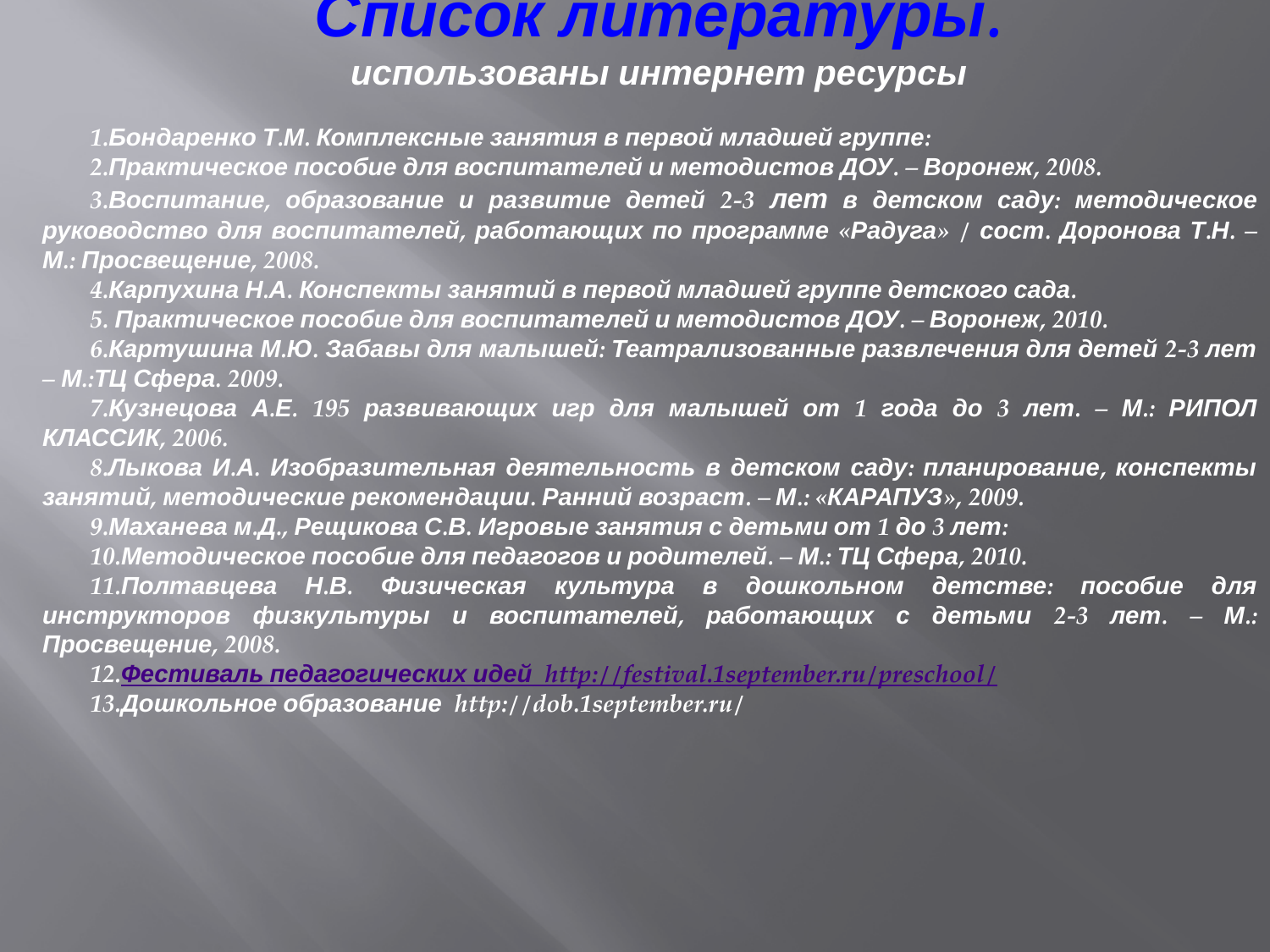

Список литературы.
использованы интернет ресурсы

Бондаренко Т.М. Комплексные занятия в первой младшей группе:
Практическое пособие для воспитателей и методистов ДОУ. – Воронеж, 2008.
Воспитание, образование и развитие детей 2-3 лет в детском саду: методическое руководство для воспитателей, работающих по программе «Радуга» / сост. Доронова Т.Н. – М.: Просвещение, 2008.
Карпухина Н.А. Конспекты занятий в первой младшей группе детского сада.
 Практическое пособие для воспитателей и методистов ДОУ. – Воронеж, 2010.
Картушина М.Ю. Забавы для малышей: Театрализованные развлечения для детей 2-3 лет – М.:ТЦ Сфера. 2009.
Кузнецова А.Е. 195 развивающих игр для малышей от 1 года до 3 лет. – М.: РИПОЛ КЛАССИК, 2006.
Лыкова И.А. Изобразительная деятельность в детском саду: планирование, конспекты занятий, методические рекомендации. Ранний возраст. – М.: «КАРАПУЗ», 2009.
Маханева м.Д., Рещикова С.В. Игровые занятия с детьми от 1 до 3 лет:
Методическое пособие для педагогов и родителей. – М.: ТЦ Сфера, 2010.
Полтавцева Н.В. Физическая культура в дошкольном детстве: пособие для инструкторов физкультуры и воспитателей, работающих с детьми 2-3 лет. – М.: Просвещение, 2008.
Фестиваль педагогических идей  http://festival.1september.ru/preschool/
Дошкольное образование  http://dob.1september.ru/